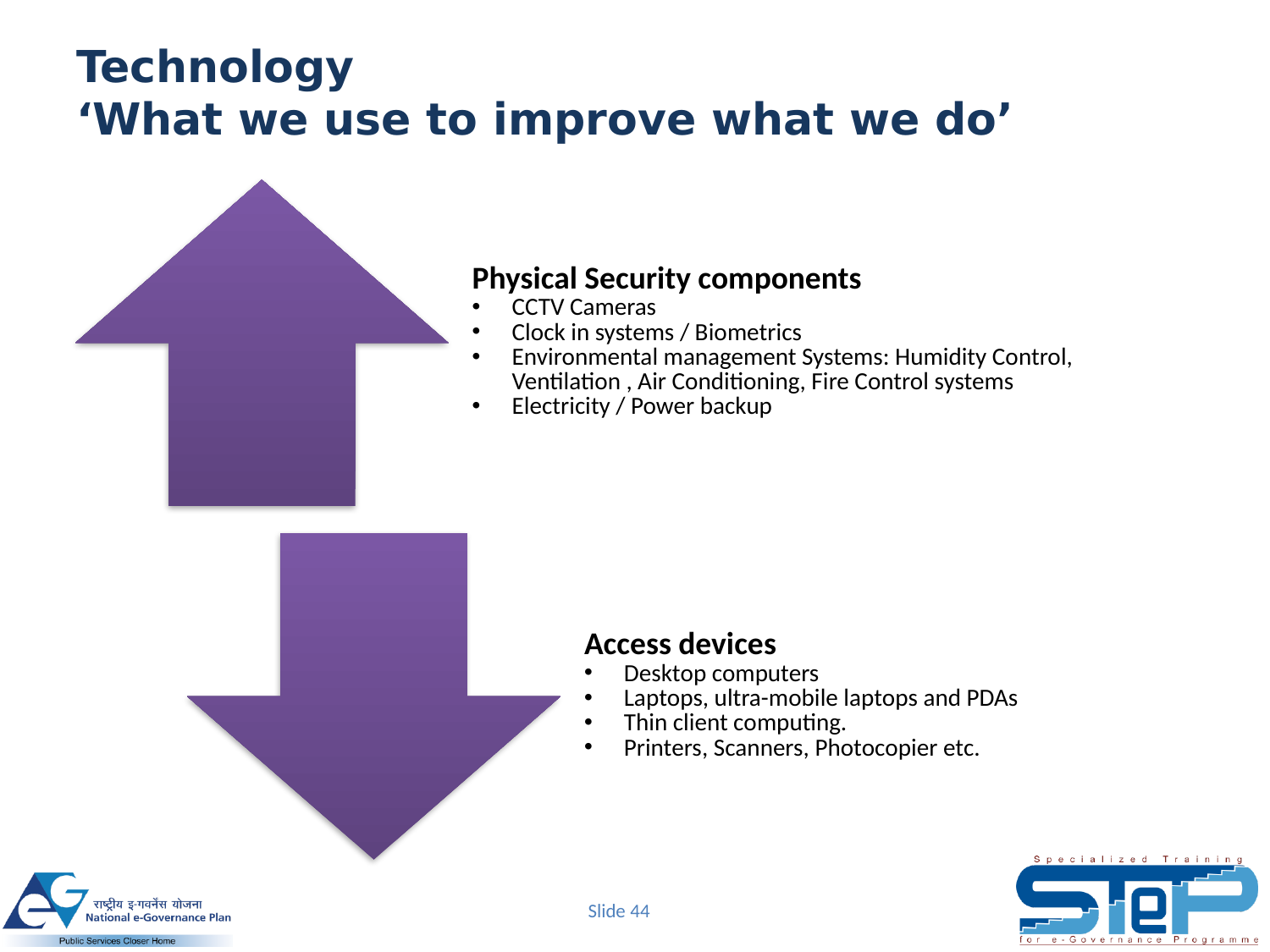

# Technology ‘What we use to improve what we do’
Physical Security components
CCTV Cameras
Access devices
Desktop computers
Laptops, ultra-mobile laptops and PDAs
Thin client computing.
Printers, Scanners, Photocopier etc.
Electricity / Power backup
Environmental management Systems: Humidity Control, Ventilation , Air Conditioning, Fire Control systems
Clock in systems / Biometrics